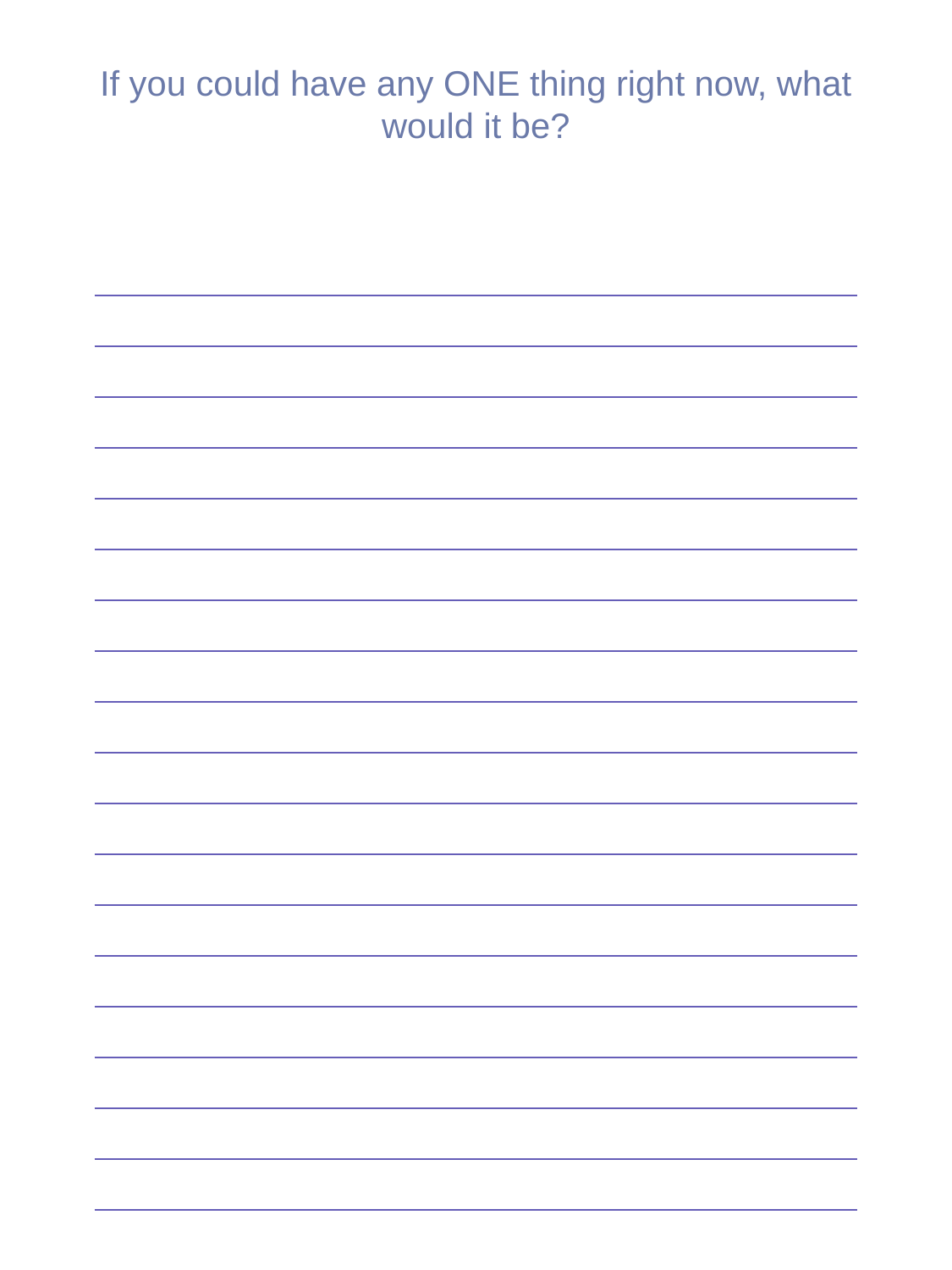

If you could have any ONE thing right now, what would it be?
|  |
| --- |
|  |
|  |
|  |
|  |
|  |
|  |
|  |
|  |
|  |
|  |
|  |
|  |
|  |
|  |
|  |
|  |
|  |